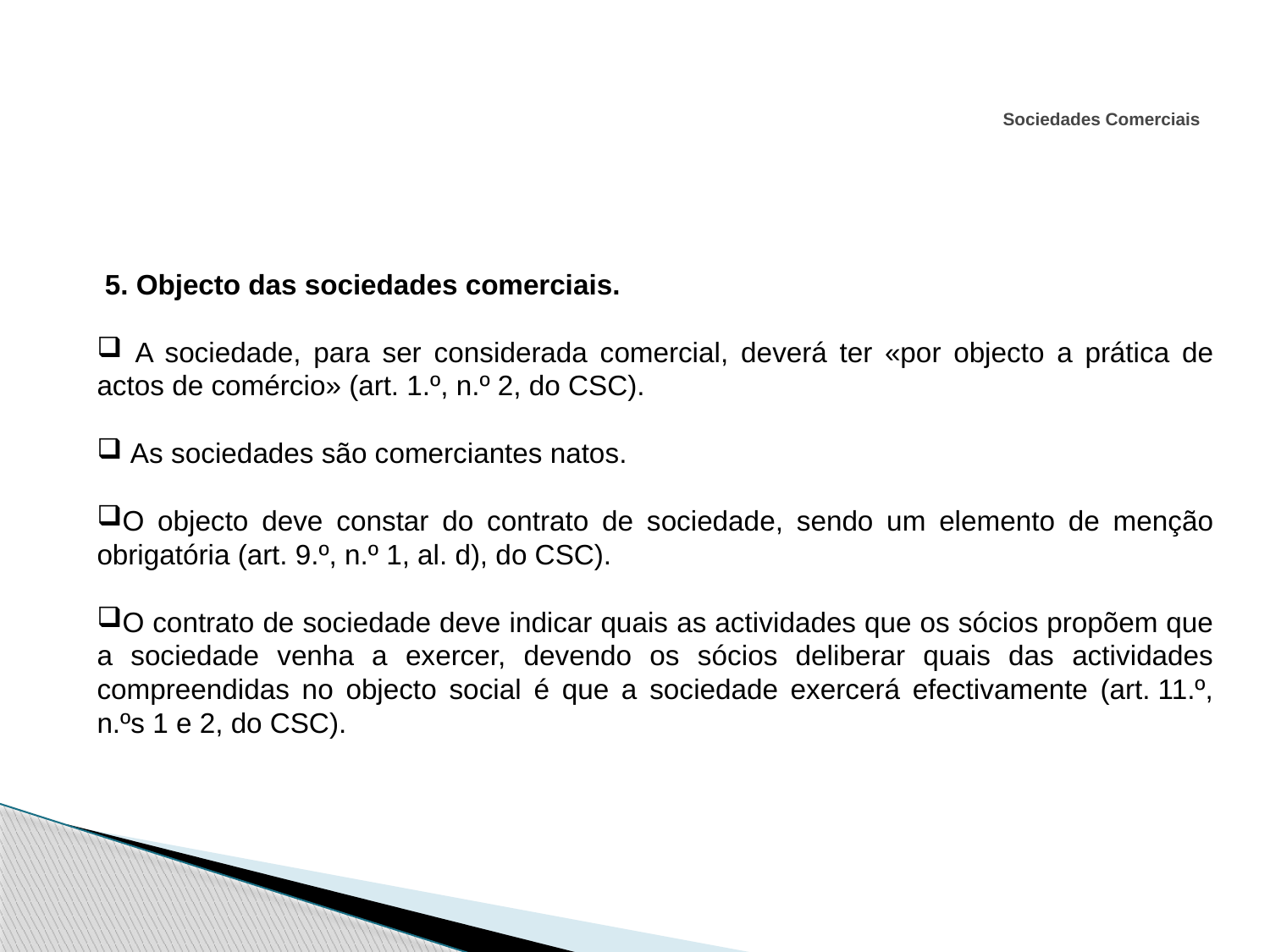

# Sociedades Comerciais

 5. Objecto das sociedades comerciais.

 A sociedade, para ser considerada comercial, deverá ter «por objecto a prática de actos de comércio» (art. 1.º, n.º 2, do CSC).

 As sociedades são comerciantes natos.

O objecto deve constar do contrato de sociedade, sendo um elemento de menção obrigatória (art. 9.º, n.º 1, al. d), do CSC).

O contrato de sociedade deve indicar quais as actividades que os sócios propõem que a sociedade venha a exercer, devendo os sócios deliberar quais das actividades compreendidas no objecto social é que a sociedade exercerá efectivamente (art. 11.º, n.ºs 1 e 2, do CSC).